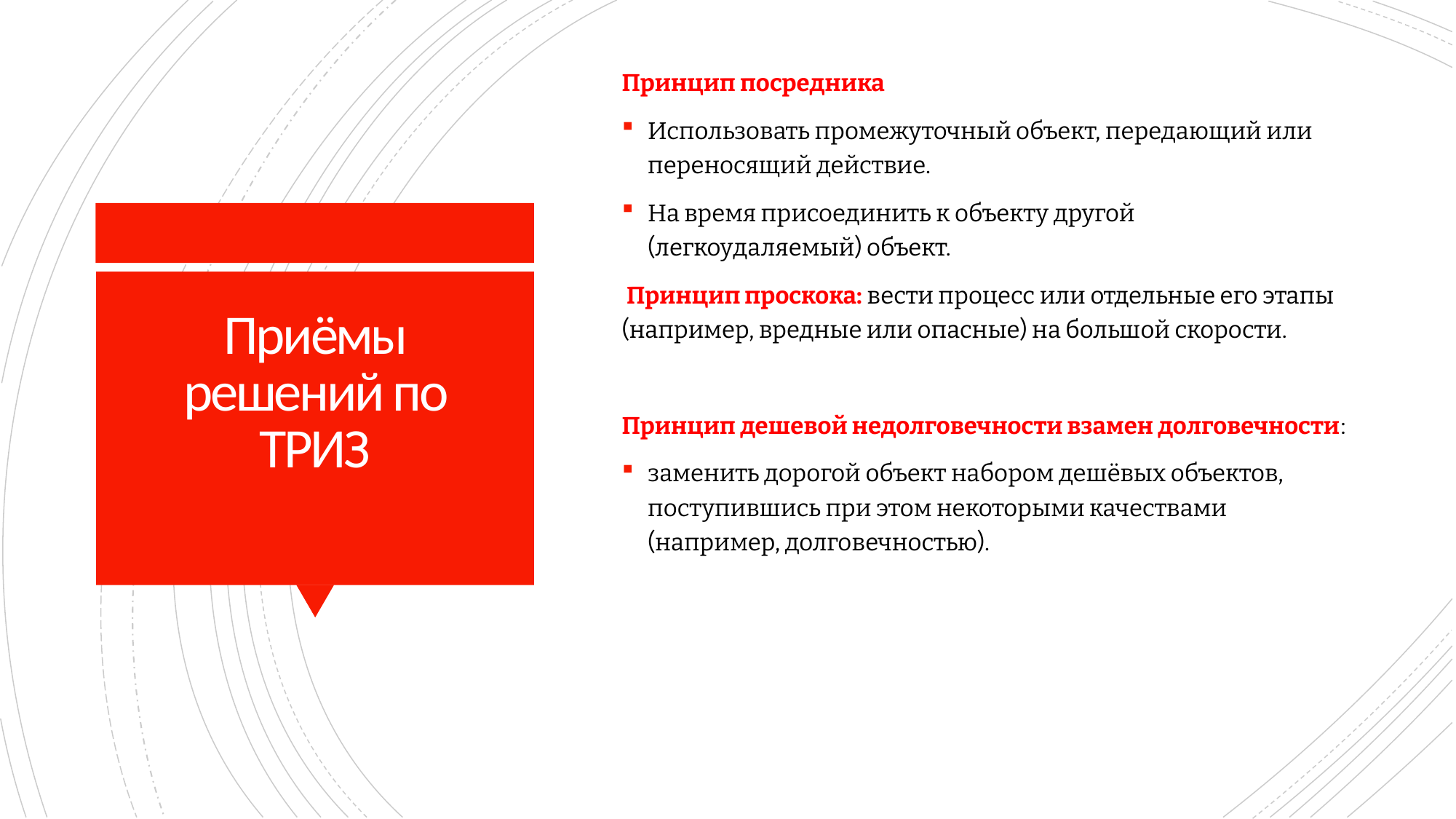

Принцип посредника
Использовать промежуточный объект, передающий или переносящий действие.
На время присоединить к объекту другой (легкоудаляемый) объект.
 Принцип проскока: вести процесс или отдельные его этапы (например, вредные или опасные) на большой скорости.

Принцип дешевой недолговечности взамен долговечности:
заменить дорогой объект набором дешёвых объектов, поступившись при этом некоторыми качествами (например, долговечностью).

# Приёмы решений по ТРИЗ